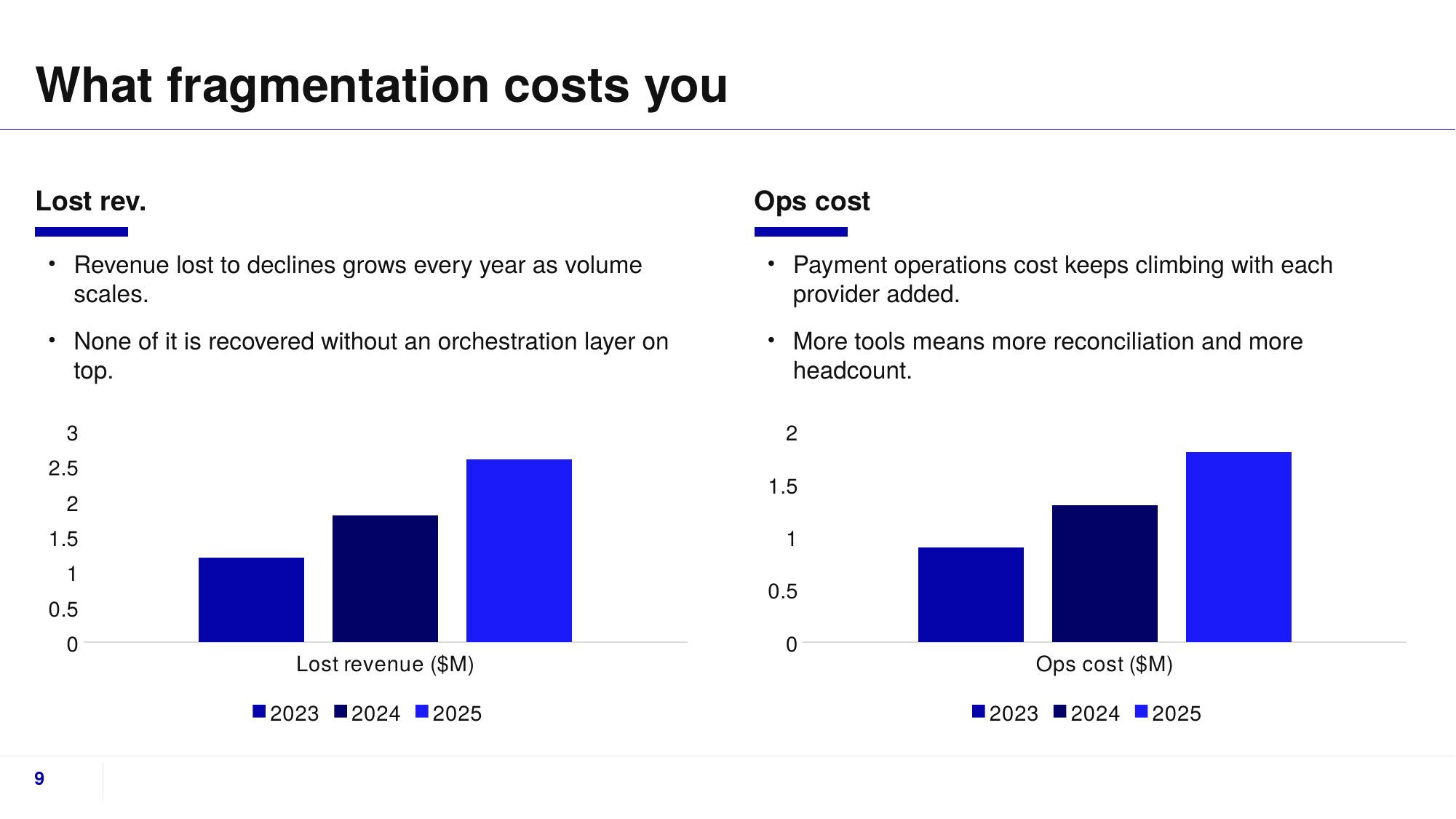

# What fragmentation costs you
Lost rev.
Ops cost
Revenue lost to declines grows every year as volume scales.
None of it is recovered without an orchestration layer on top.
Payment operations cost keeps climbing with each provider added.
More tools means more reconciliation and more headcount.

### Chart

| Category | 2023 | 2024 | 2025 |
|---|---|---|---|
| Lost revenue ($M) | 1.2 | 1.8 | 2.6 |

### Chart

| Category | 2023 | 2024 | 2025 |
|---|---|---|---|
| Ops cost ($M) | 0.9 | 1.3 | 1.8 |
9